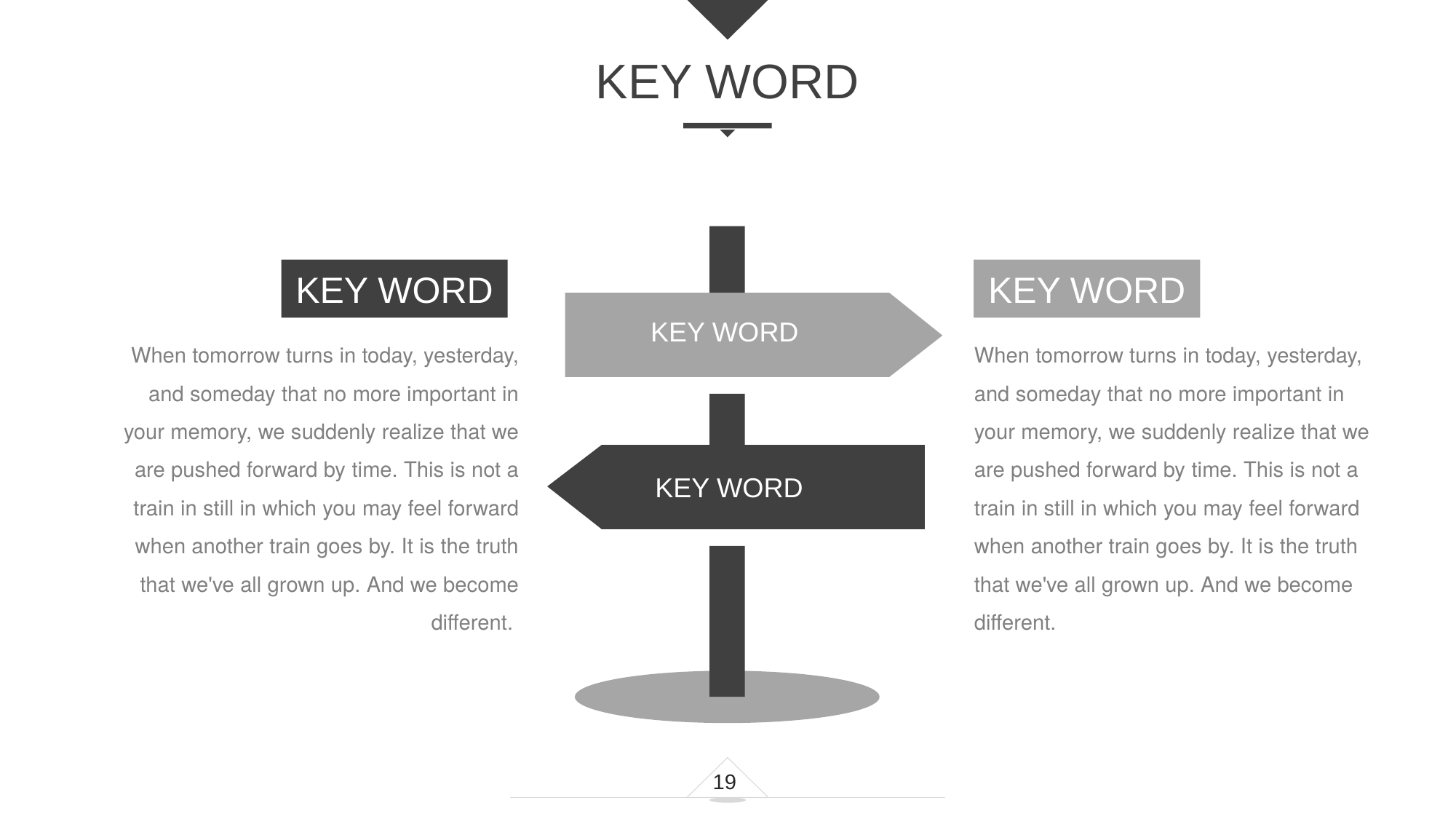

KEY WORD
e7d195523061f1c0dc554706afe4c72a60a25314cbaece805811E654B44695D34D35691164BB3D154CCFD5D798F6FEAD99EAA8F1ADC3D4AFA5BC9ED0BB3A4B45073A038AC38E89AB54D31AA59602B9F11A29459BC811AFFF45A9C39052ACBA38F2F7DC04F22EB0CC6C7365DCE581D124AF00D71D0DBC7A3A2E054C90205733772EEA43437BE5B476

KEY WORD
KEY WORD
KEY WORD
When tomorrow turns in today, yesterday, and someday that no more important in your memory, we suddenly realize that we are pushed forward by time. This is not a train in still in which you may feel forward when another train goes by. It is the truth that we've all grown up. And we become different.
KEY WORD
When tomorrow turns in today, yesterday, and someday that no more important in your memory, we suddenly realize that we are pushed forward by time. This is not a train in still in which you may feel forward when another train goes by. It is the truth that we've all grown up. And we become different.